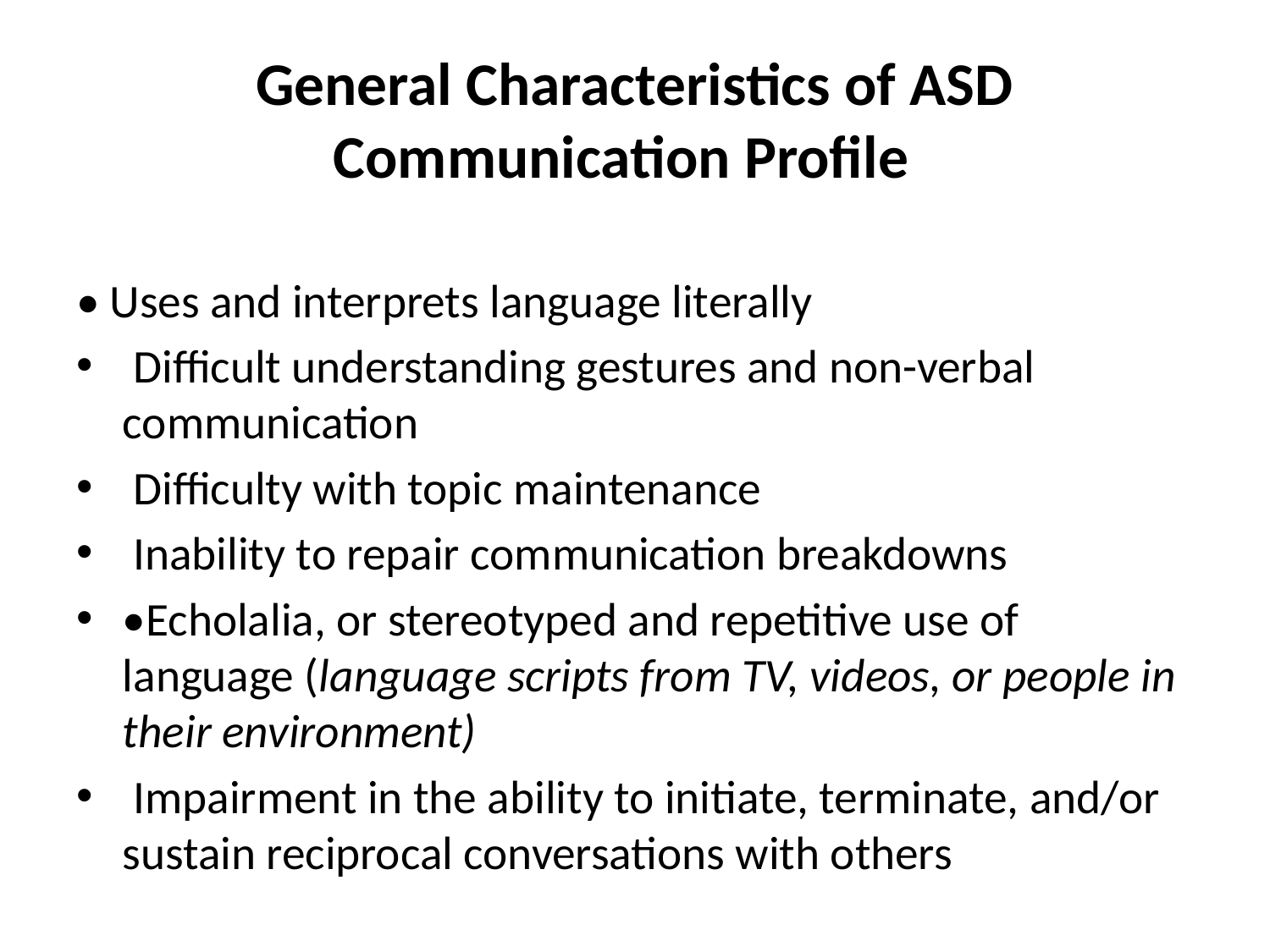

# General Characteristics of ASD Communication Profile
• Uses and interprets language literally
 Difficult understanding gestures and non-verbal communication
 Difficulty with topic maintenance
 Inability to repair communication breakdowns
•Echolalia, or stereotyped and repetitive use of language (language scripts from TV, videos, or people in their environment)
 Impairment in the ability to initiate, terminate, and/or sustain reciprocal conversations with others